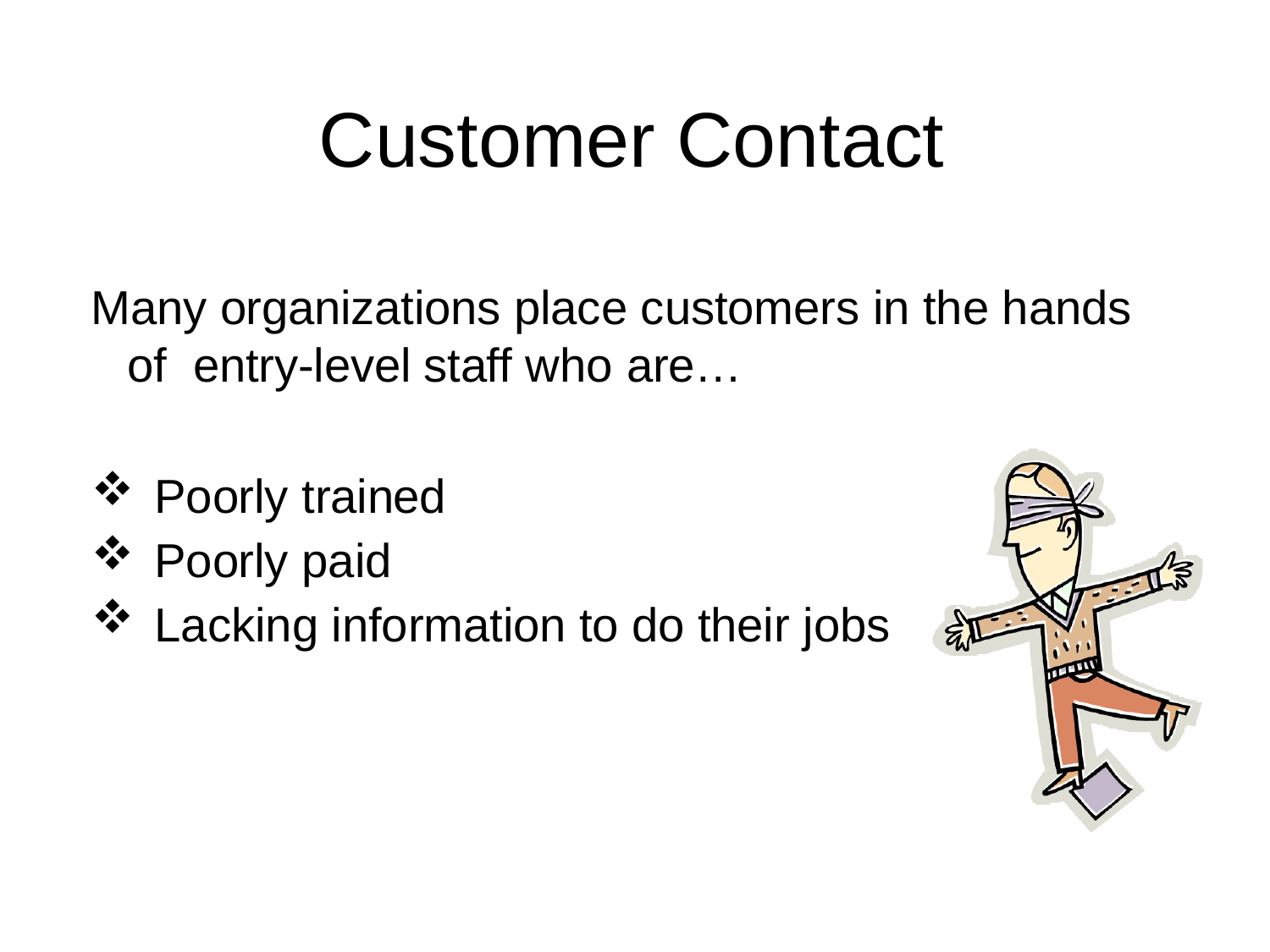

# Customer Contact
Many organizations place customers in the hands of  entry-level staff who are…

Poorly trained
Poorly paid
Lacking information to do their jobs